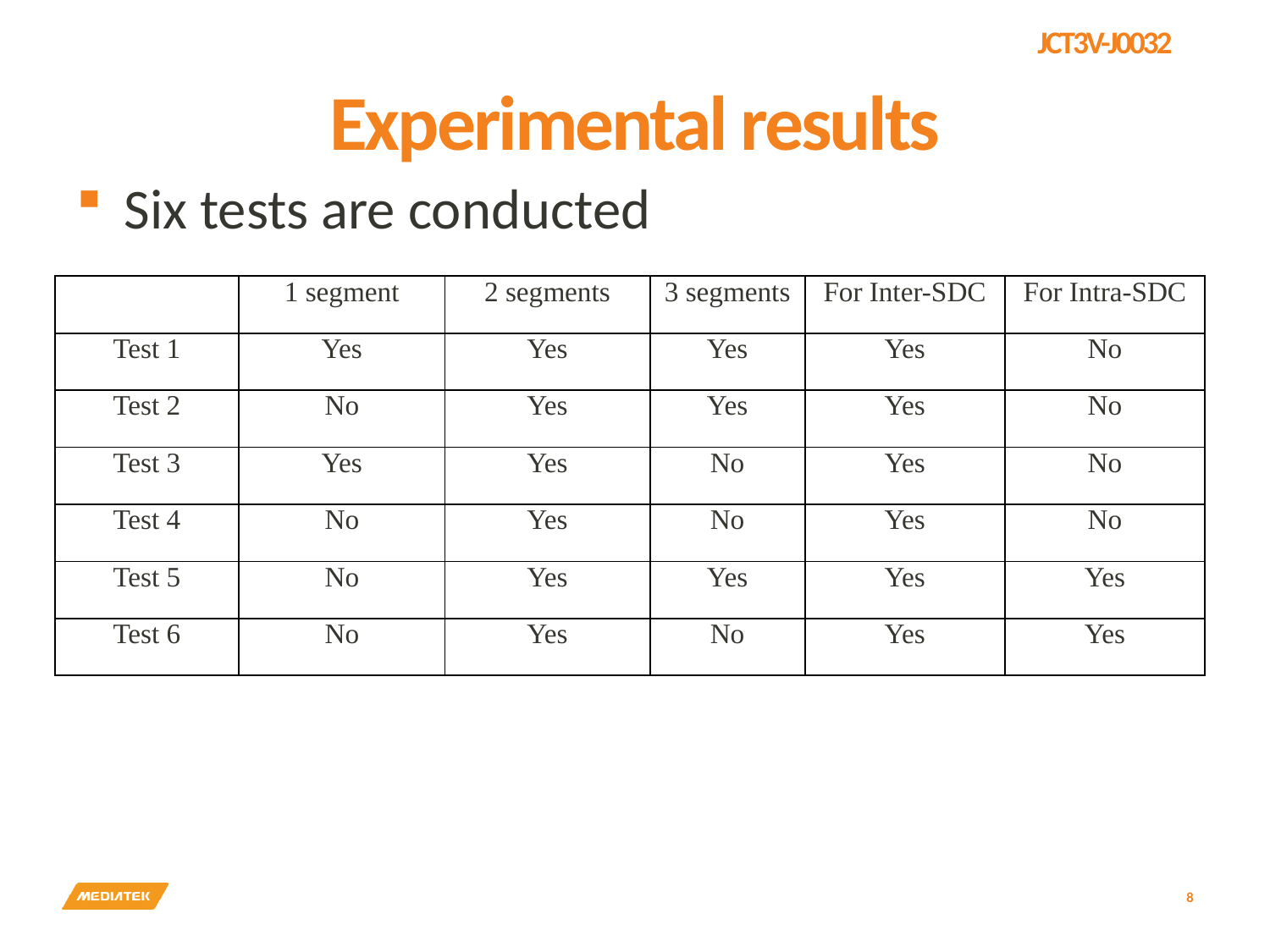

# Experimental results
Six tests are conducted
|  | 1 segment | 2 segments | 3 segments | For Inter-SDC | For Intra-SDC |
| --- | --- | --- | --- | --- | --- |
| Test 1 | Yes | Yes | Yes | Yes | No |
| Test 2 | No | Yes | Yes | Yes | No |
| Test 3 | Yes | Yes | No | Yes | No |
| Test 4 | No | Yes | No | Yes | No |
| Test 5 | No | Yes | Yes | Yes | Yes |
| Test 6 | No | Yes | No | Yes | Yes |
8